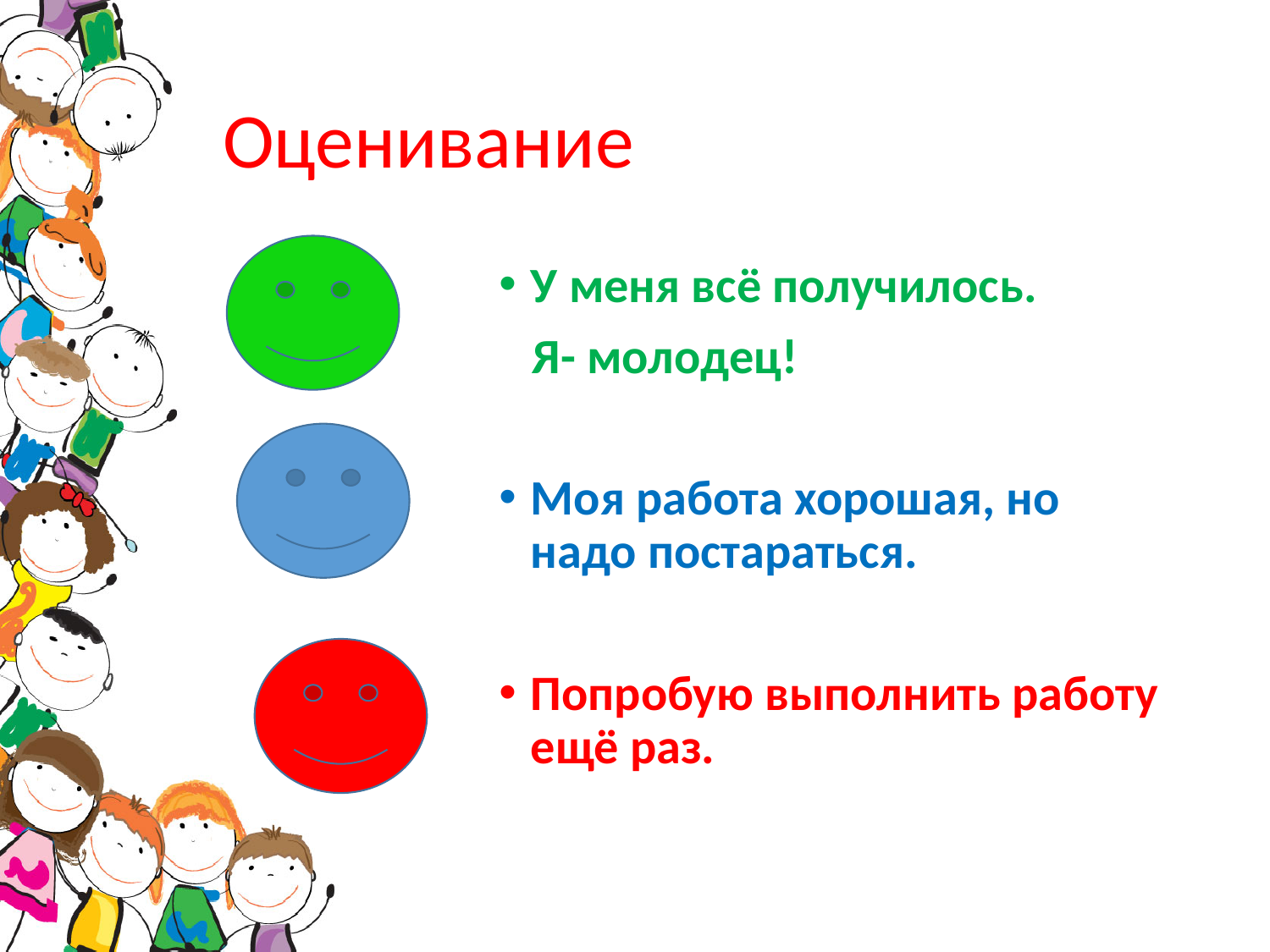

# Оценивание

У меня всё получилось.
   Я- молодец!

Моя работа хорошая, но надо постараться.

Попробую выполнить работу ещё раз.